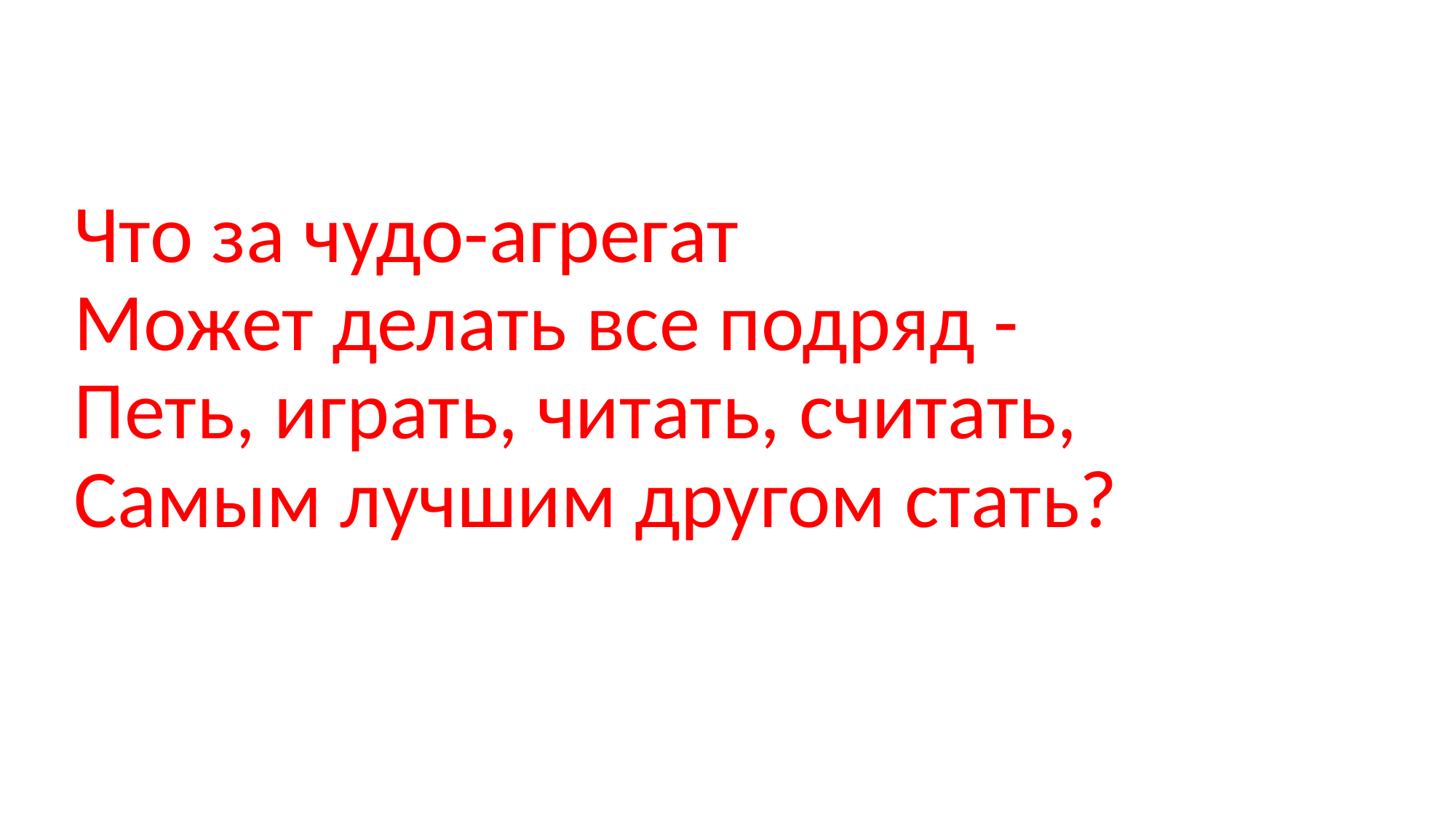

# Что за чудо-агрегат Может делать все подряд - Петь, играть, читать, считать, Самым лучшим другом стать?